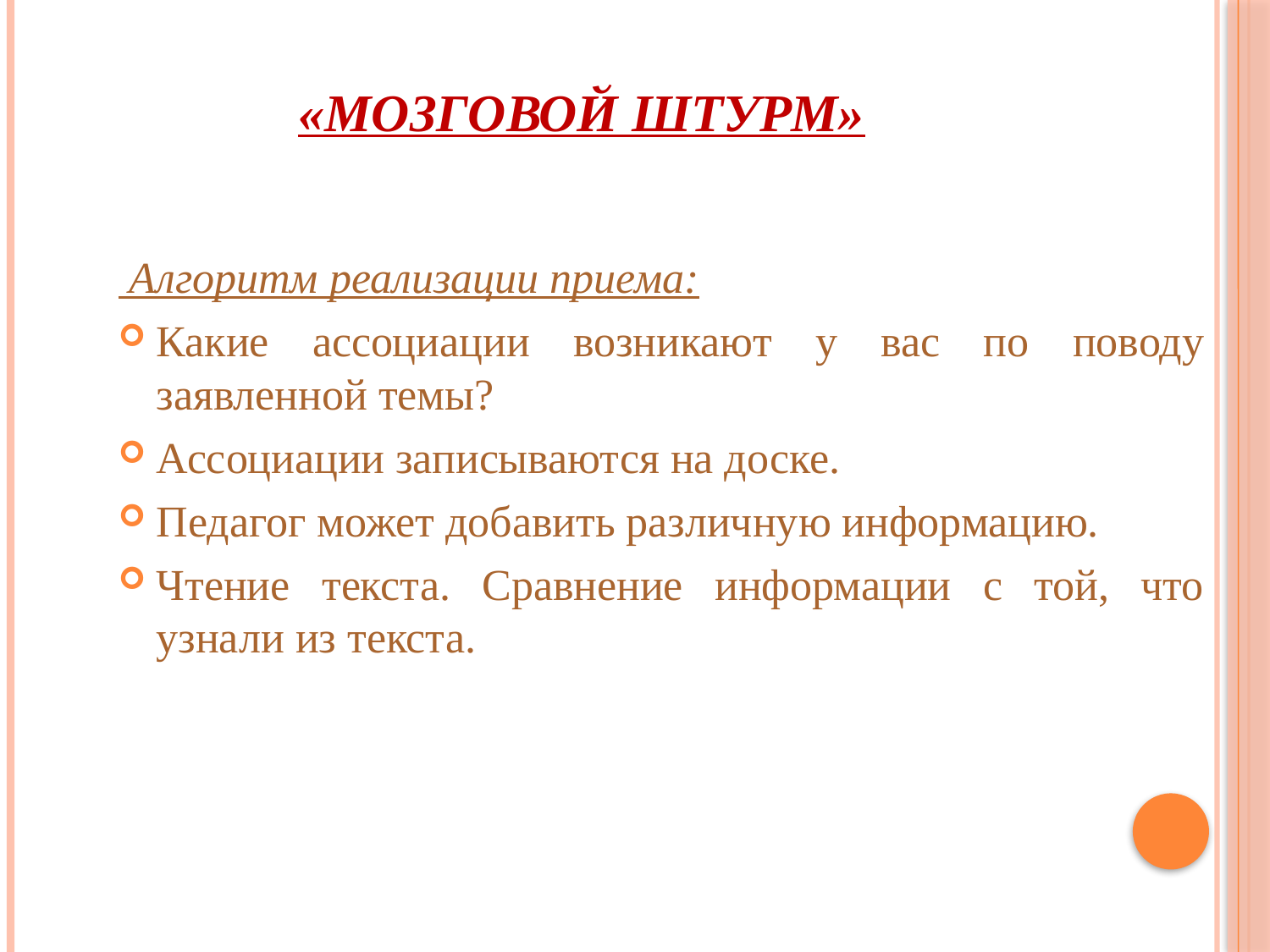

# «Мозговой штурм»
 Алгоритм реализации приема:
Какие ассоциации возникают у вас по поводу заявленной темы?
Ассоциации записываются на доске.
Педагог может добавить различную информацию.
Чтение текста. Сравнение информации с той, что узнали из текста.